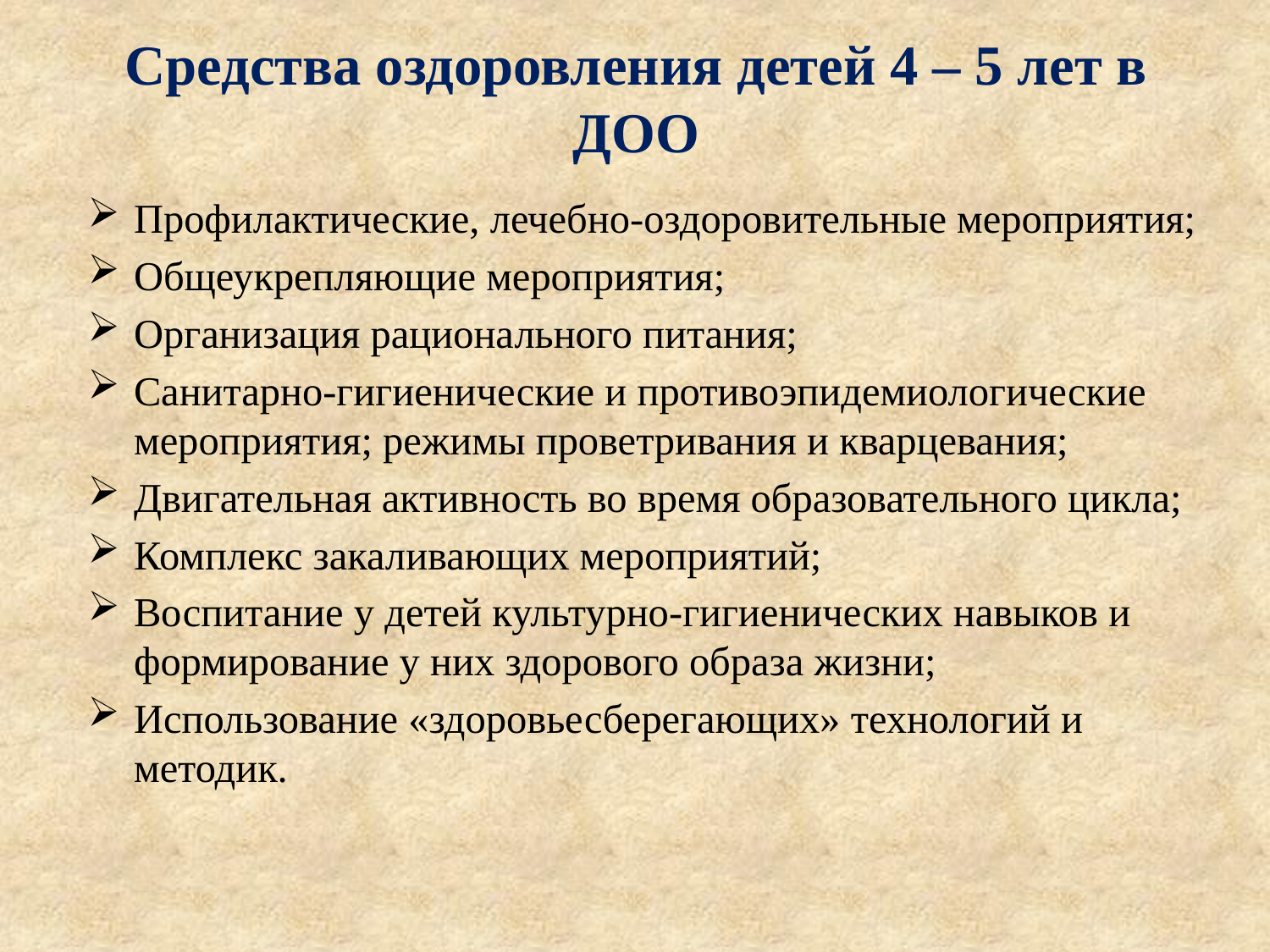

# Средства оздоровления детей 4 – 5 лет в ДОО
Профилактические, лечебно-оздоровительные мероприятия;
Общеукрепляющие мероприятия;
Организация рационального питания;
Санитарно-гигиенические и противоэпидемиологические мероприятия; режимы проветривания и кварцевания;
Двигательная активность во время образовательного цикла;
Комплекс закаливающих мероприятий;
Воспитание у детей культурно-гигиенических навыков и формирование у них здорового образа жизни;
Использование «здоровьесберегающих» технологий и методик.